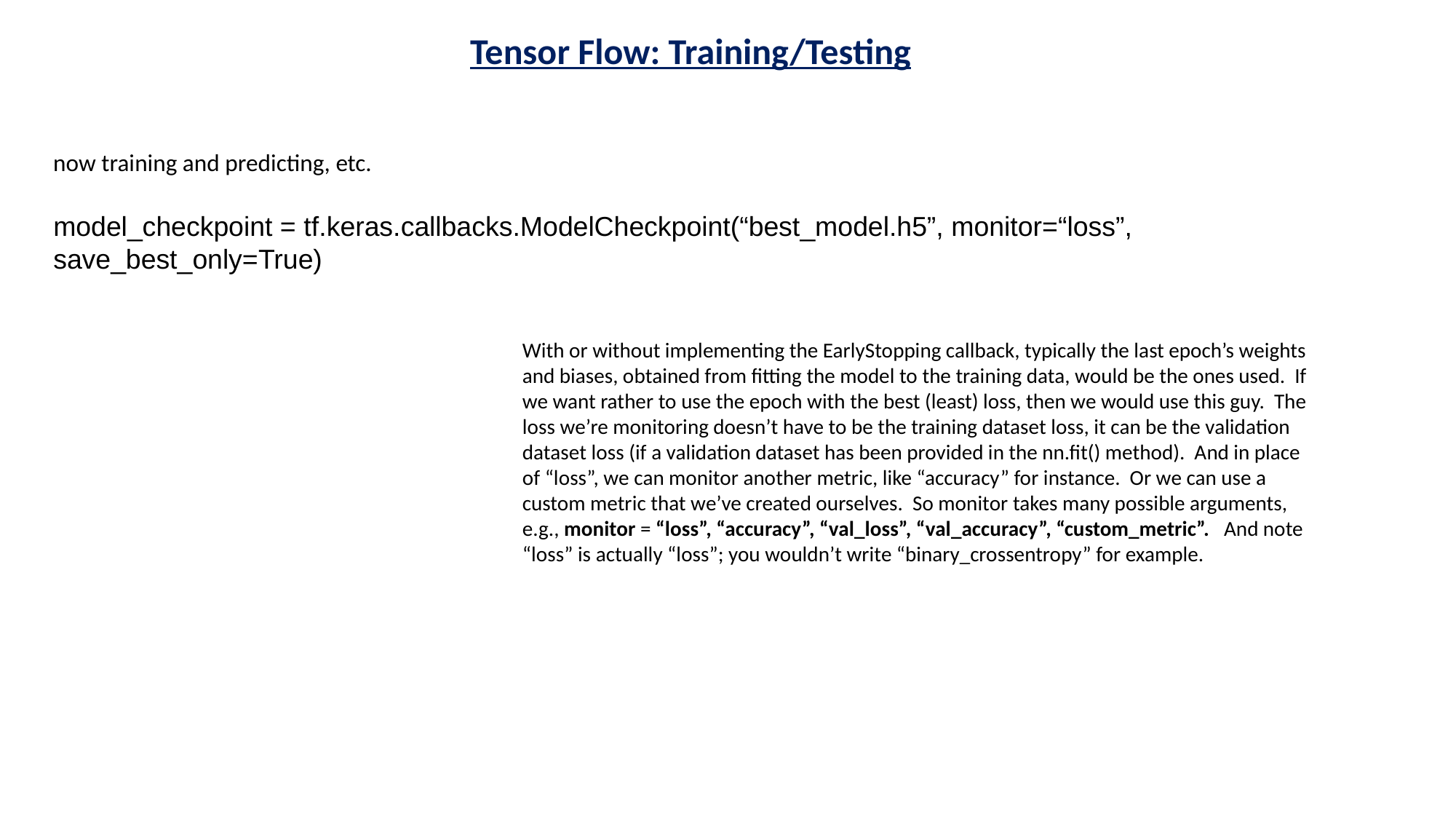

Tensor Flow: Training/Testing
now training and predicting, etc.
model_checkpoint = tf.keras.callbacks.ModelCheckpoint(“best_model.h5”, monitor=“loss”, save_best_only=True)
With or without implementing the EarlyStopping callback, typically the last epoch’s weights and biases, obtained from fitting the model to the training data, would be the ones used.  If we want rather to use the epoch with the best (least) loss, then we would use this guy.  The loss we’re monitoring doesn’t have to be the training dataset loss, it can be the validation dataset loss (if a validation dataset has been provided in the nn.fit() method).  And in place of “loss”, we can monitor another metric, like “accuracy” for instance.  Or we can use a custom metric that we’ve created ourselves.  So monitor takes many possible arguments, e.g., monitor = “loss”, “accuracy”, “val_loss”, “val_accuracy”, “custom_metric”.   And note “loss” is actually “loss”; you wouldn’t write “binary_crossentropy” for example.